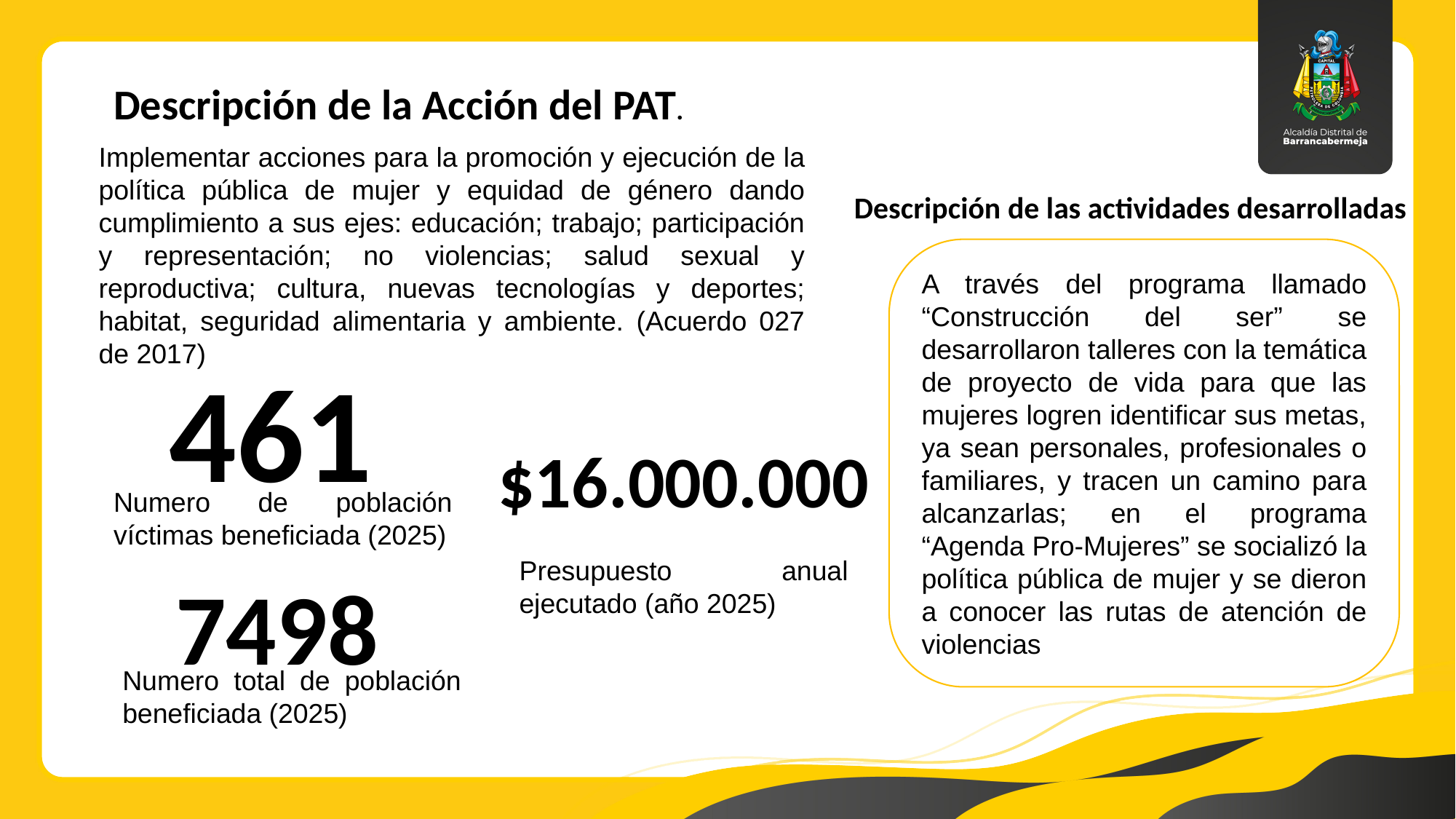

Descripción de la Acción del PAT.
Implementar acciones para la promoción y ejecución de la política pública de mujer y equidad de género dando cumplimiento a sus ejes: educación; trabajo; participación y representación; no violencias; salud sexual y reproductiva; cultura, nuevas tecnologías y deportes; habitat, seguridad alimentaria y ambiente. (Acuerdo 027 de 2017)
Descripción de las actividades desarrolladas
A través del programa llamado “Construcción del ser” se desarrollaron talleres con la temática de proyecto de vida para que las mujeres logren identificar sus metas, ya sean personales, profesionales o familiares, y tracen un camino para alcanzarlas; en el programa “Agenda Pro-Mujeres” se socializó la política pública de mujer y se dieron a conocer las rutas de atención de violencias
461
$16.000.000
Numero de población víctimas beneficiada (2025)
Presupuesto anual ejecutado (año 2025)
7498
Numero total de población beneficiada (2025)